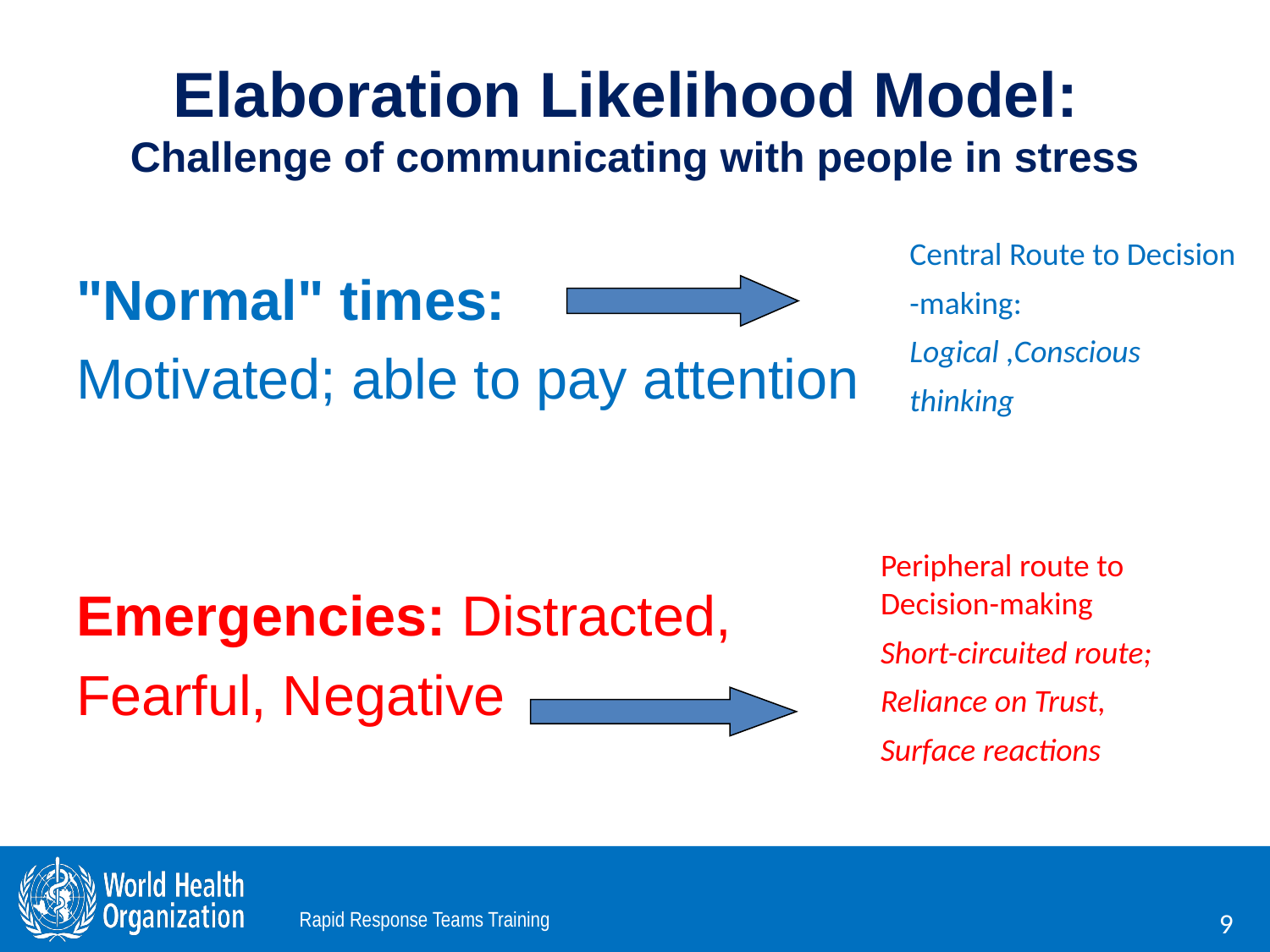

# Elaboration Likelihood Model: Challenge of communicating with people in stress
Central Route to Decision
-making:
Logical ,Conscious
thinking
"Normal" times:
Motivated; able to pay attention

Emergencies: Distracted,
Fearful, Negative

Peripheral route to Decision-making
Short-circuited route;
Reliance on Trust,
Surface reactions